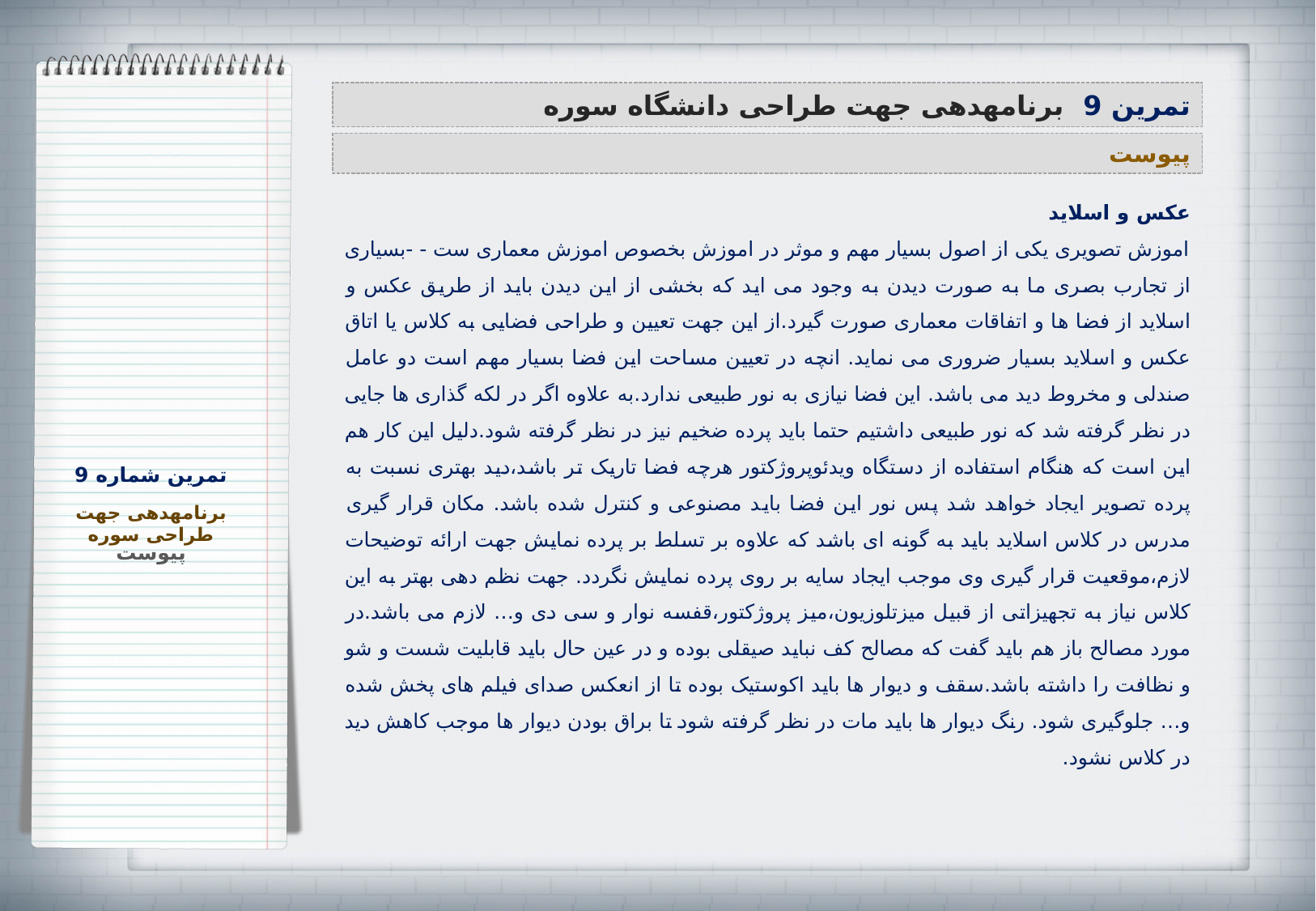

تمرین 9  برنامه‏دهی جهت طراحی دانشگاه سوره
پیوست
عکس و اسلاید
اموزش تصویری یکی از اصول بسیار مهم و موثر در اموزش بخصوص اموزش معماری ست - -بسیاری از تجارب بصری ما به صورت دیدن به وجود می اید که بخشی از این دیدن باید از طریق عکس و اسلاید از فضا ها و اتفاقات معماری صورت گیرد.از این جهت تعیین و طراحی فضایی به کلاس یا اتاق عکس و اسلاید بسیار ضروری می نماید. انچه در تعیین مساحت این فضا بسیار مهم است دو عامل صندلی و مخروط دید می باشد. این فضا نیازی به نور طبیعی ندارد.به علاوه اگر در لکه گذاری ها جایی در نظر گرفته شد که نور طبیعی داشتیم حتما باید پرده ضخیم نیز در نظر گرفته شود.دلیل این کار هم این است که هنگام استفاده از دستگاه ویدئوپروژکتور هرچه فضا تاریک تر باشد،دید بهتری نسبت به پرده تصویر ایجاد خواهد شد پس نور این فضا باید مصنوعی و کنترل شده باشد. مکان قرار گیری مدرس در کلاس اسلاید باید به گونه ای باشد که علاوه بر تسلط بر پرده نمایش جهت ارائه توضیحات لازم،موقعیت قرار گیری وی موجب ایجاد سایه بر روی پرده نمایش نگردد. جهت نظم دهی بهتر به این کلاس نیاز به تجهیزاتی از قبیل میزتلوزیون،میز پروژکتور،قفسه نوار و سی دی و… لازم می باشد.در مورد مصالح باز هم باید گفت که مصالح کف نباید صیقلی بوده و در عین حال باید قابلیت شست و شو و نظافت را داشته باشد.سقف و دیوار ها باید اکوستیک بوده تا از انعکس صدای فیلم های پخش شده و… جلوگیری شود. رنگ دیوار ها باید مات در نظر گرفته شود تا براق بودن دیوار ها موجب کاهش دید در کلاس نشود.
تمرین شماره 9
برنامه‏دهی جهت طراحی سوره
پیوست